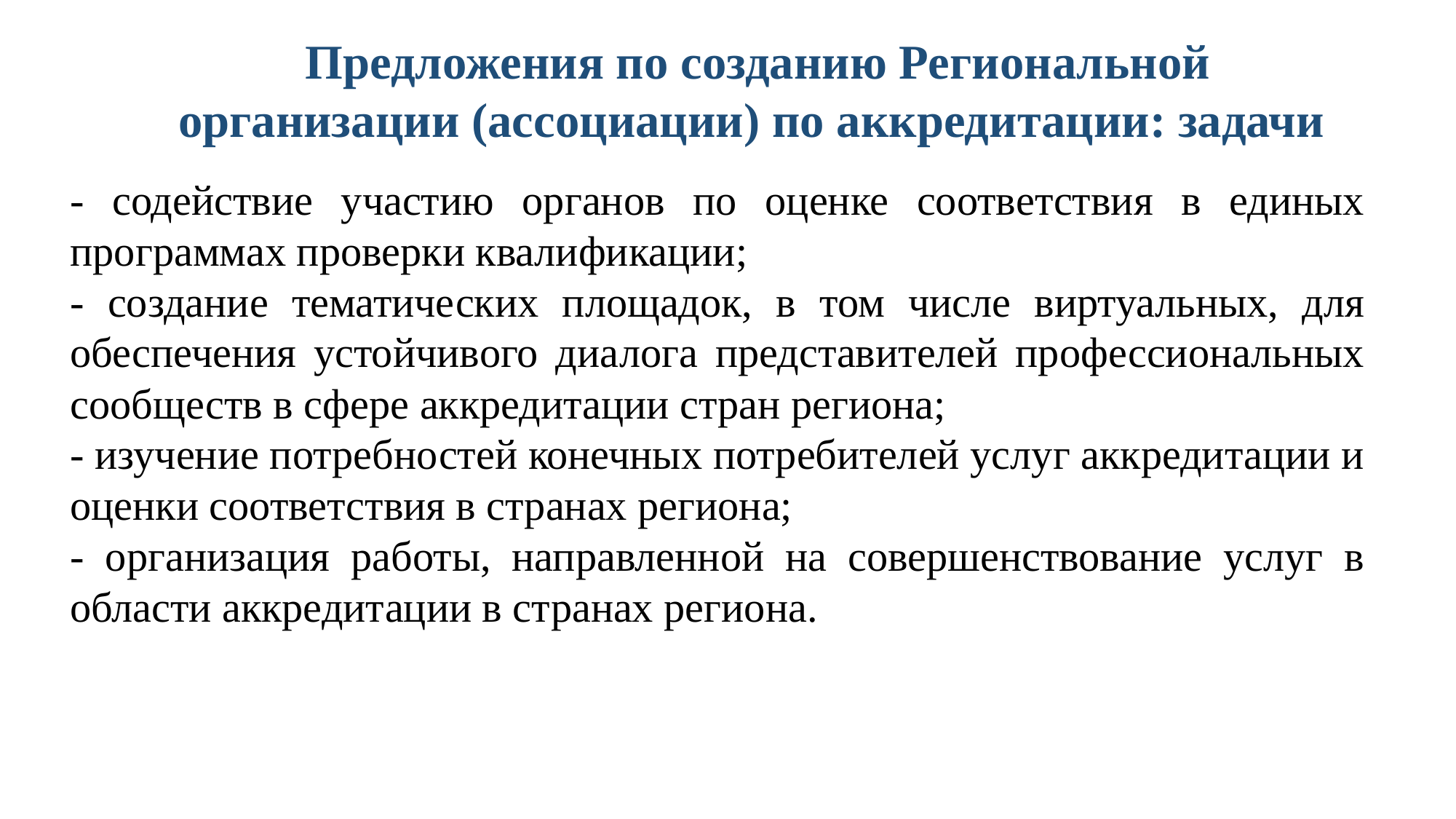

# Предложения по созданию Региональной организации (ассоциации) по аккредитации: задачи
- содействие участию органов по оценке соответствия в единых программах проверки квалификации;
- создание тематических площадок, в том числе виртуальных, для обеспечения устойчивого диалога представителей профессиональных сообществ в сфере аккредитации стран региона;
- изучение потребностей конечных потребителей услуг аккредитации и оценки соответствия в странах региона;
- организация работы, направленной на совершенствование услуг в области аккредитации в странах региона.